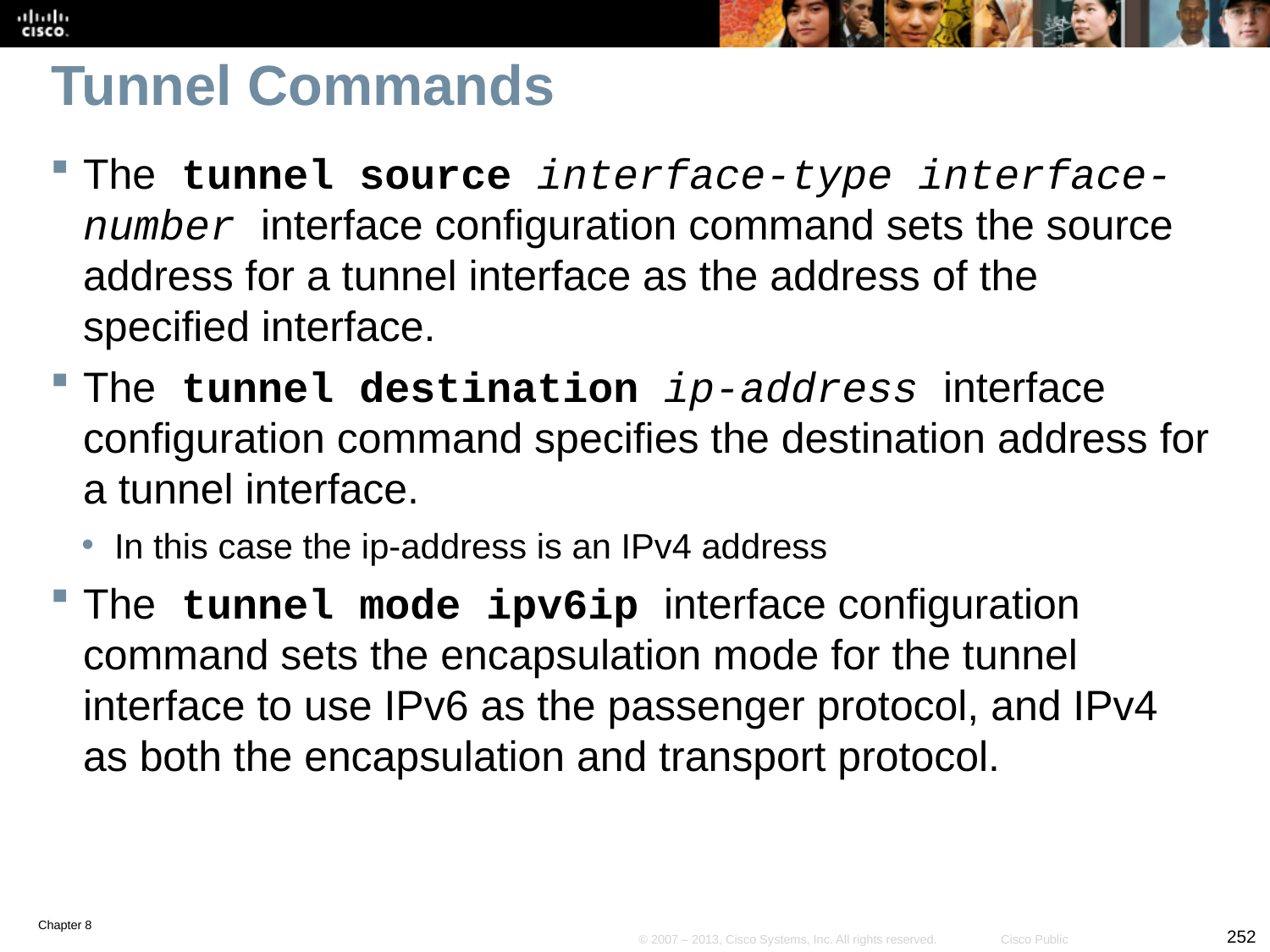

# Tunnel Commands
The tunnel source interface-type interface-number interface configuration command sets the source address for a tunnel interface as the address of the specified interface.
The tunnel destination ip-address interface configuration command specifies the destination address for a tunnel interface.
In this case the ip-address is an IPv4 address
The tunnel mode ipv6ip interface configuration command sets the encapsulation mode for the tunnel interface to use IPv6 as the passenger protocol, and IPv4 as both the encapsulation and transport protocol.